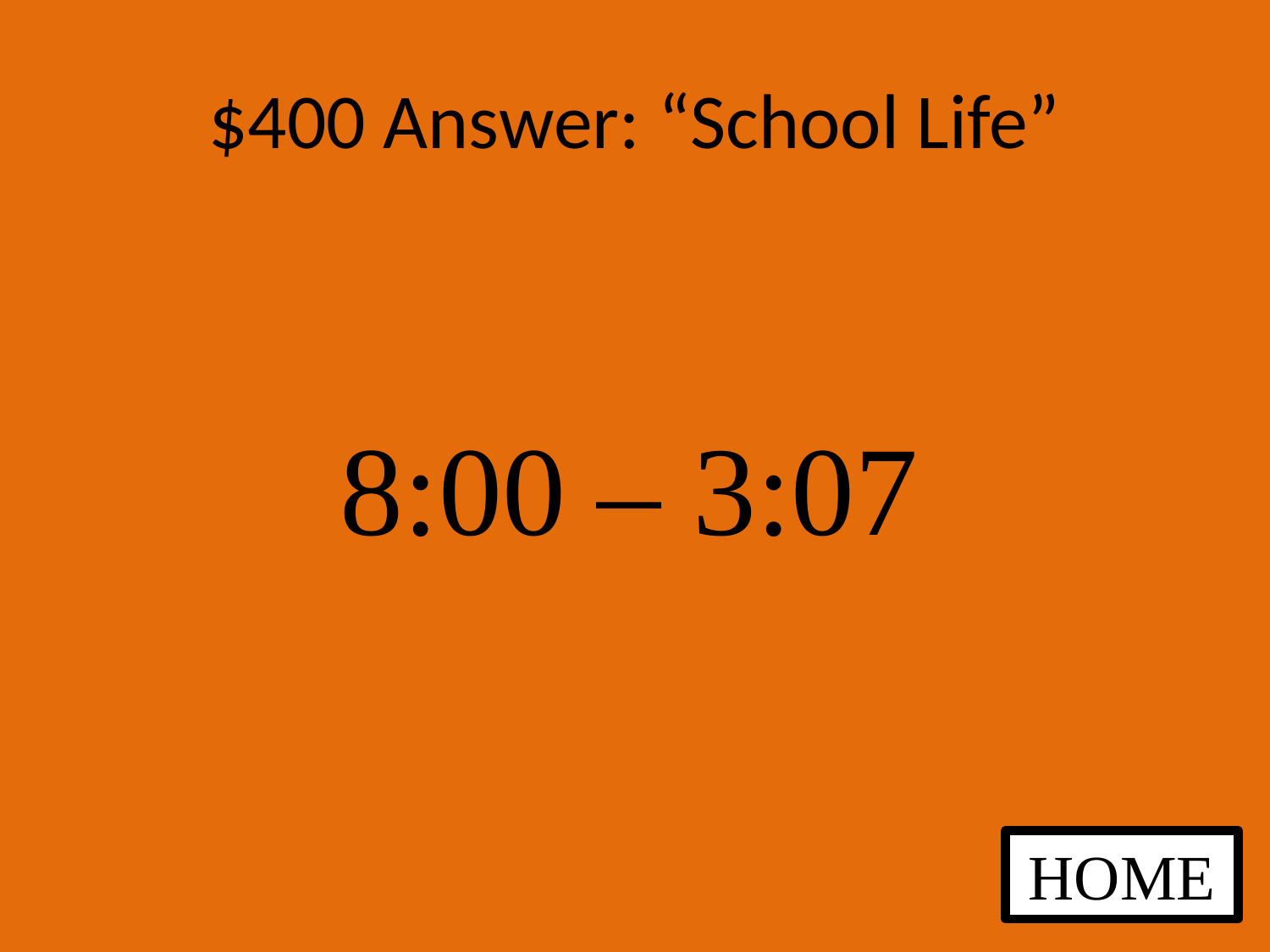

# $400 Answer: “School Life”
8:00 – 3:07
HOME